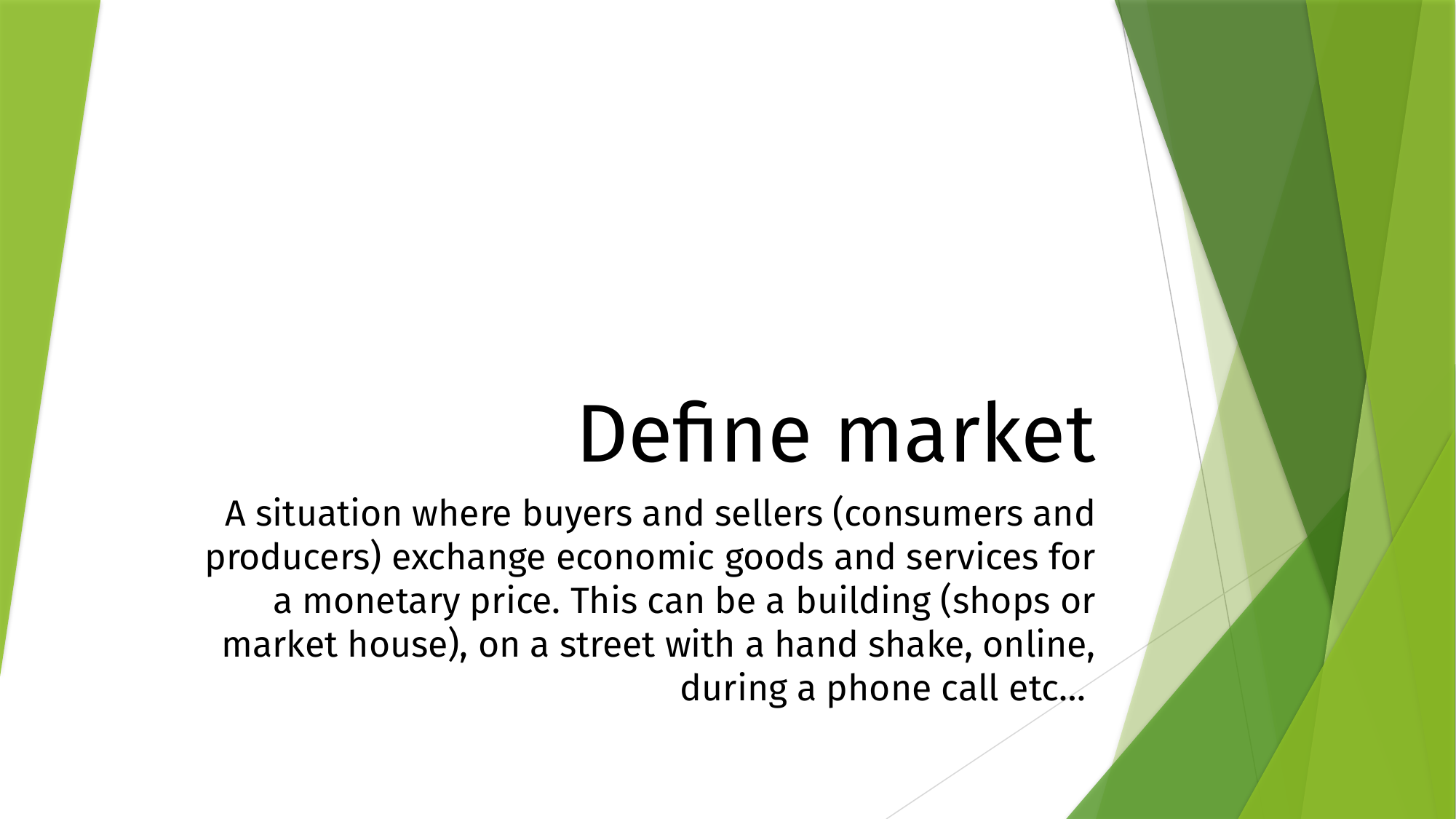

# Define market
A situation where buyers and sellers (consumers and producers) exchange economic goods and services for a monetary price. This can be a building (shops or market house), on a street with a hand shake, online, during a phone call etc…